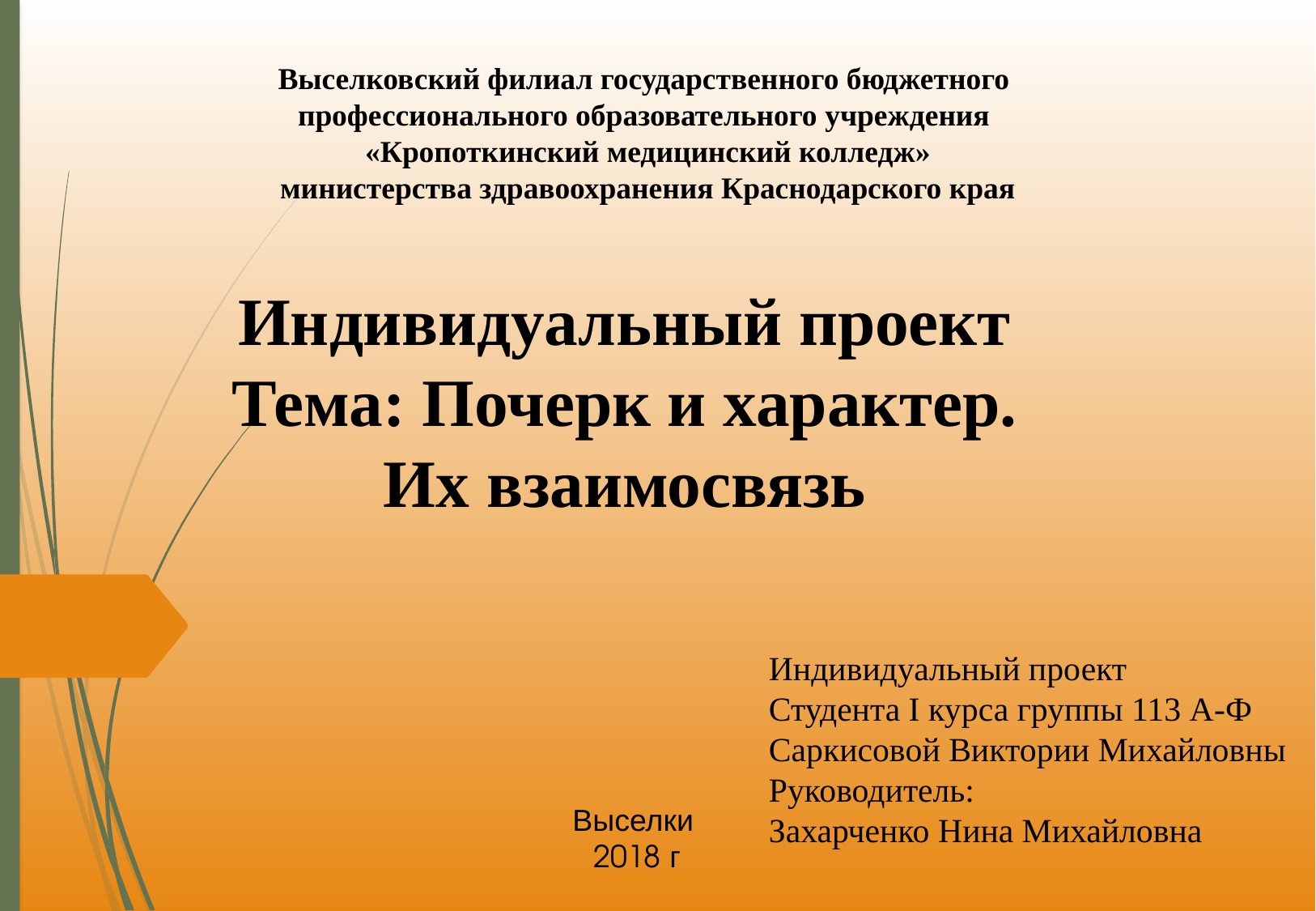

Выселковский филиал государственного бюджетного
профессионального образовательного учреждения
«Кропоткинский медицинский колледж»
министерства здравоохранения Краснодарского края

Индивидуальный проект
Тема: Почерк и характер. Их взаимосвязь

Индивидуальный проект
Студента I курса группы 113 А-Ф
Саркисовой Виктории Михайловны
Руководитель:
Захарченко Нина Михайловна

Выселки
2018 г